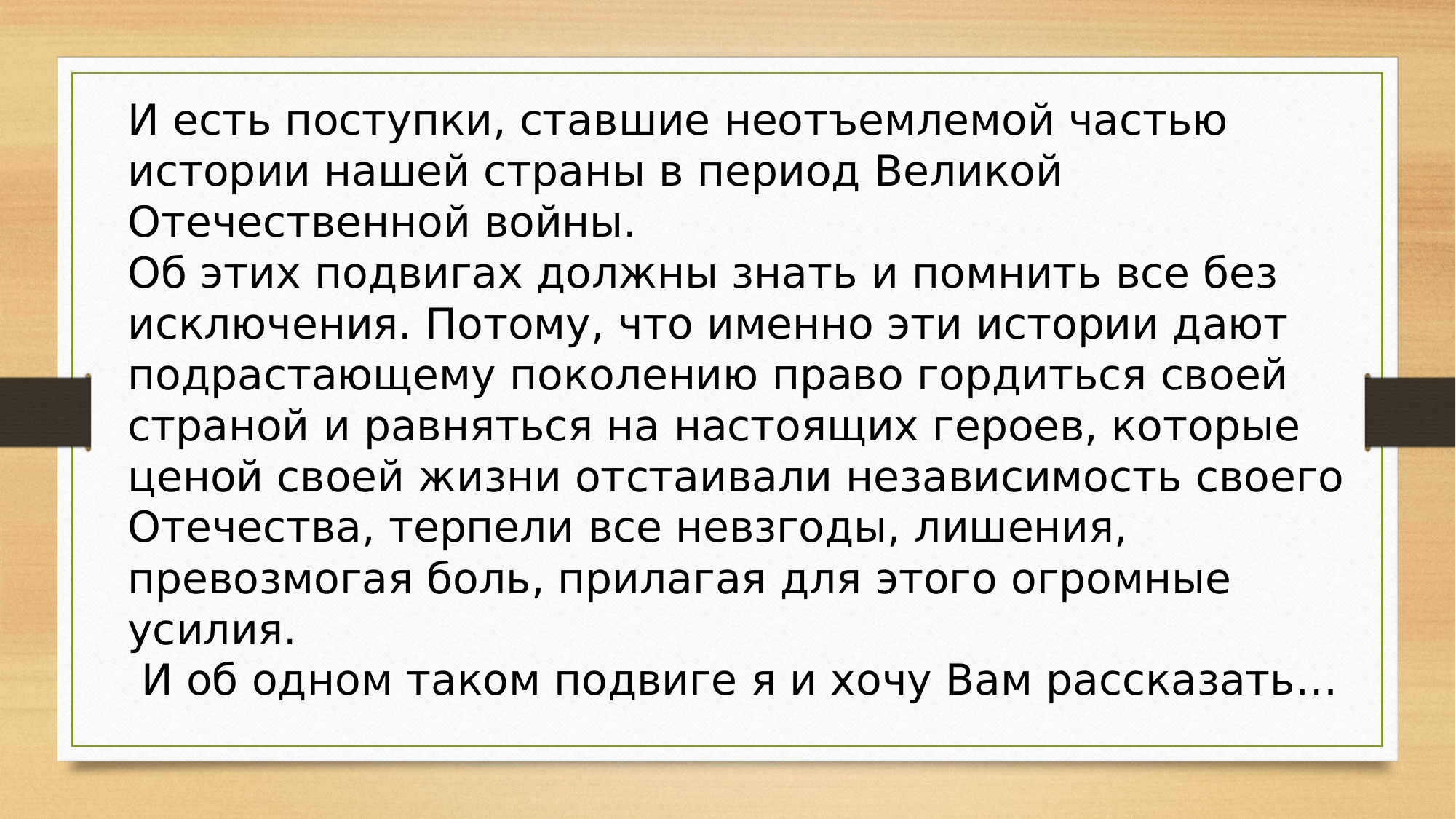

И есть поступки, ставшие неотъемлемой частью истории нашей страны в период Великой Отечественной войны.
Об этих подвигах должны знать и помнить все без исключения. Потому, что именно эти истории дают подрастающему поколению право гордиться своей страной и равняться на настоящих героев, которые ценой своей жизни отстаивали независимость своего Отечества, терпели все невзгоды, лишения, превозмогая боль, прилагая для этого огромные усилия.
 И об одном таком подвиге я и хочу Вам рассказать…